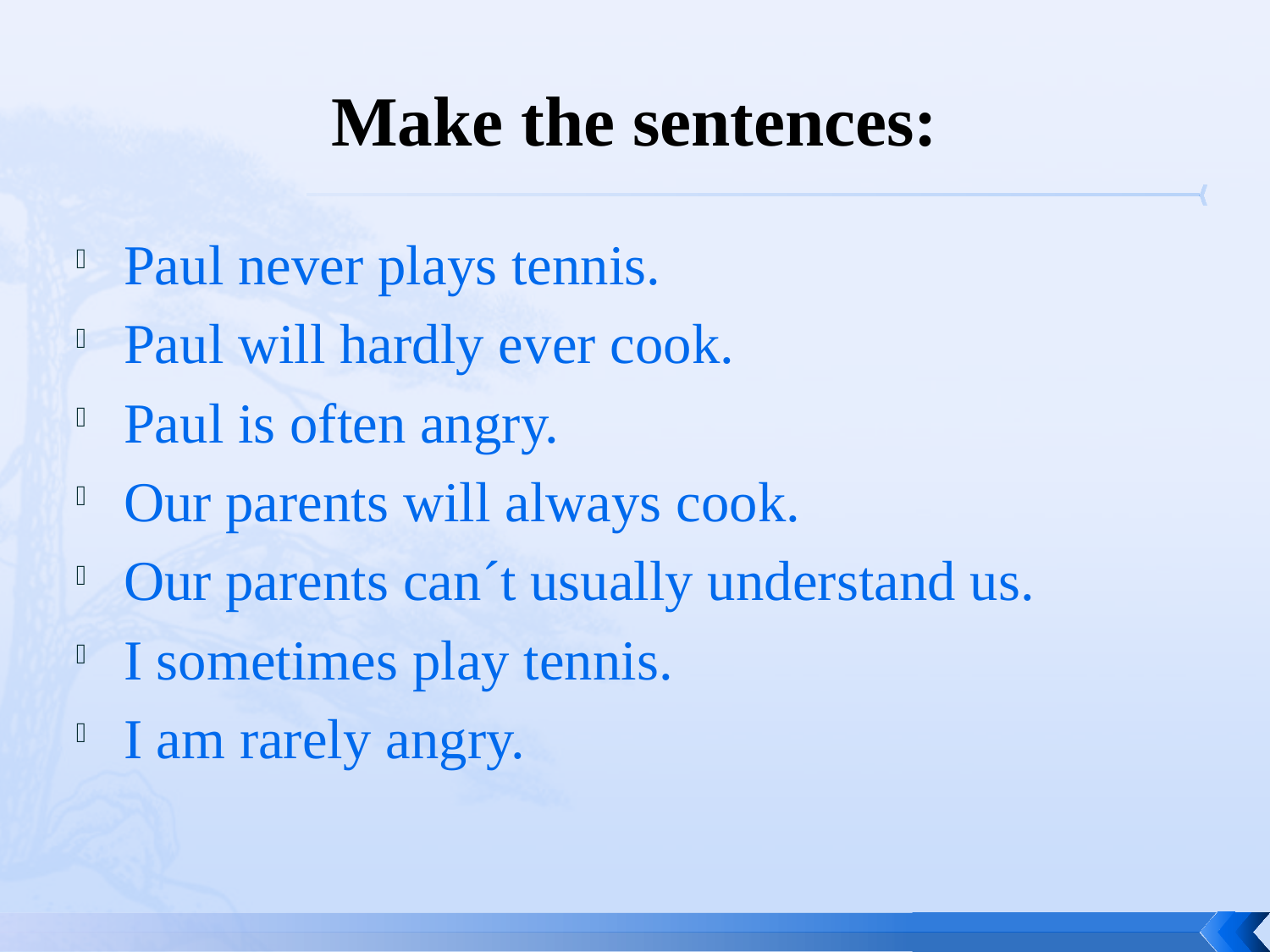

# Make the sentences:
Paul never plays tennis.
Paul will hardly ever cook.
Paul is often angry.
Our parents will always cook.
Our parents can´t usually understand us.
I sometimes play tennis.
I am rarely angry.